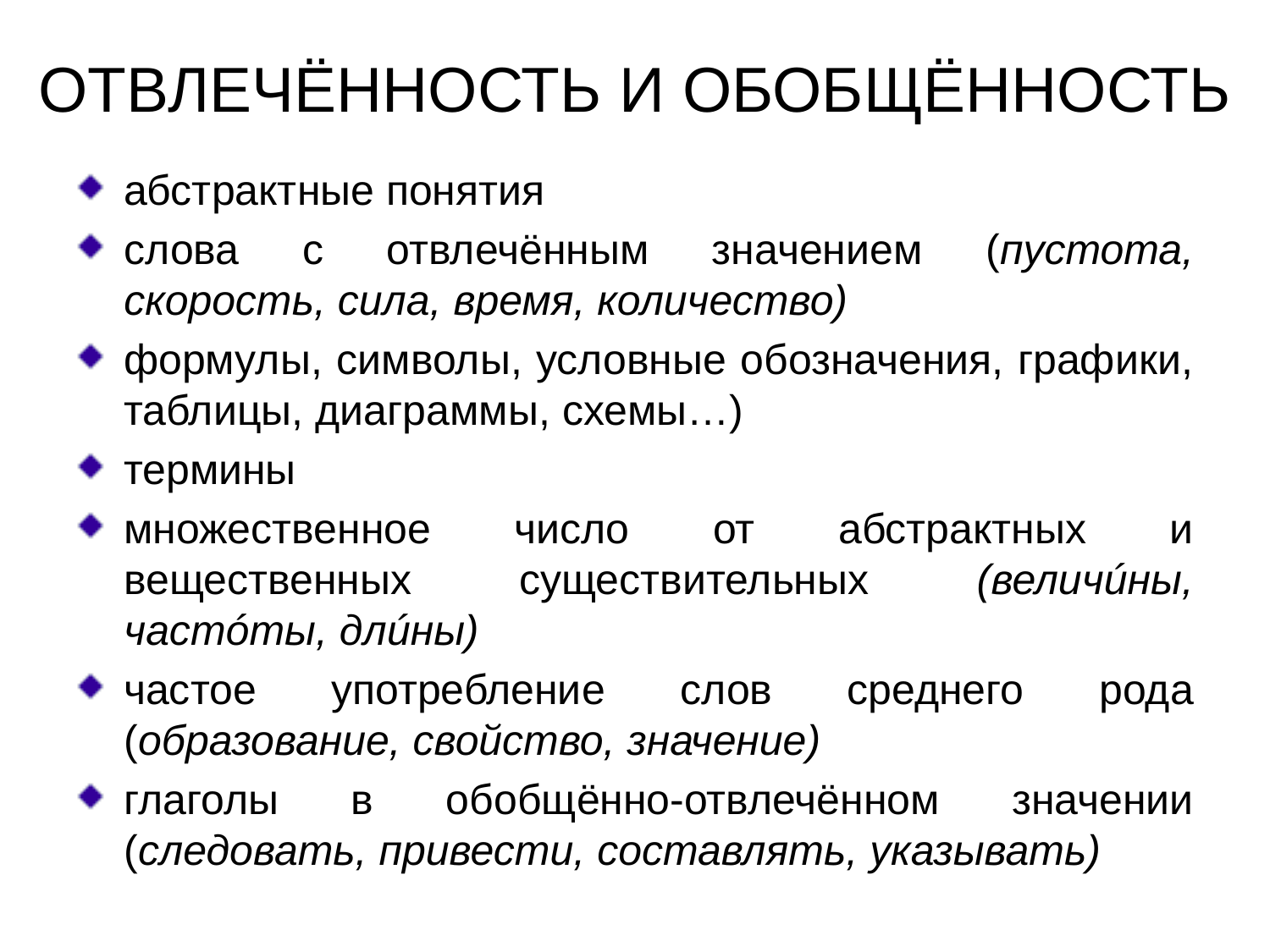

# ОТВЛЕЧЁННОСТЬ И ОБОБЩЁННОСТЬ
абстрактные понятия
слова с отвлечённым значением (пустота, скорость, сила, время, количество)
формулы, символы, условные обозначения, графики, таблицы, диаграммы, схемы…)
термины
множественное число от абстрактных и вещественных существительных (величúны, частóты, длúны)
частое употребление слов среднего рода (образование, свойство, значение)
глаголы в обобщённо-отвлечённом значении (следовать, привести, составлять, указывать)